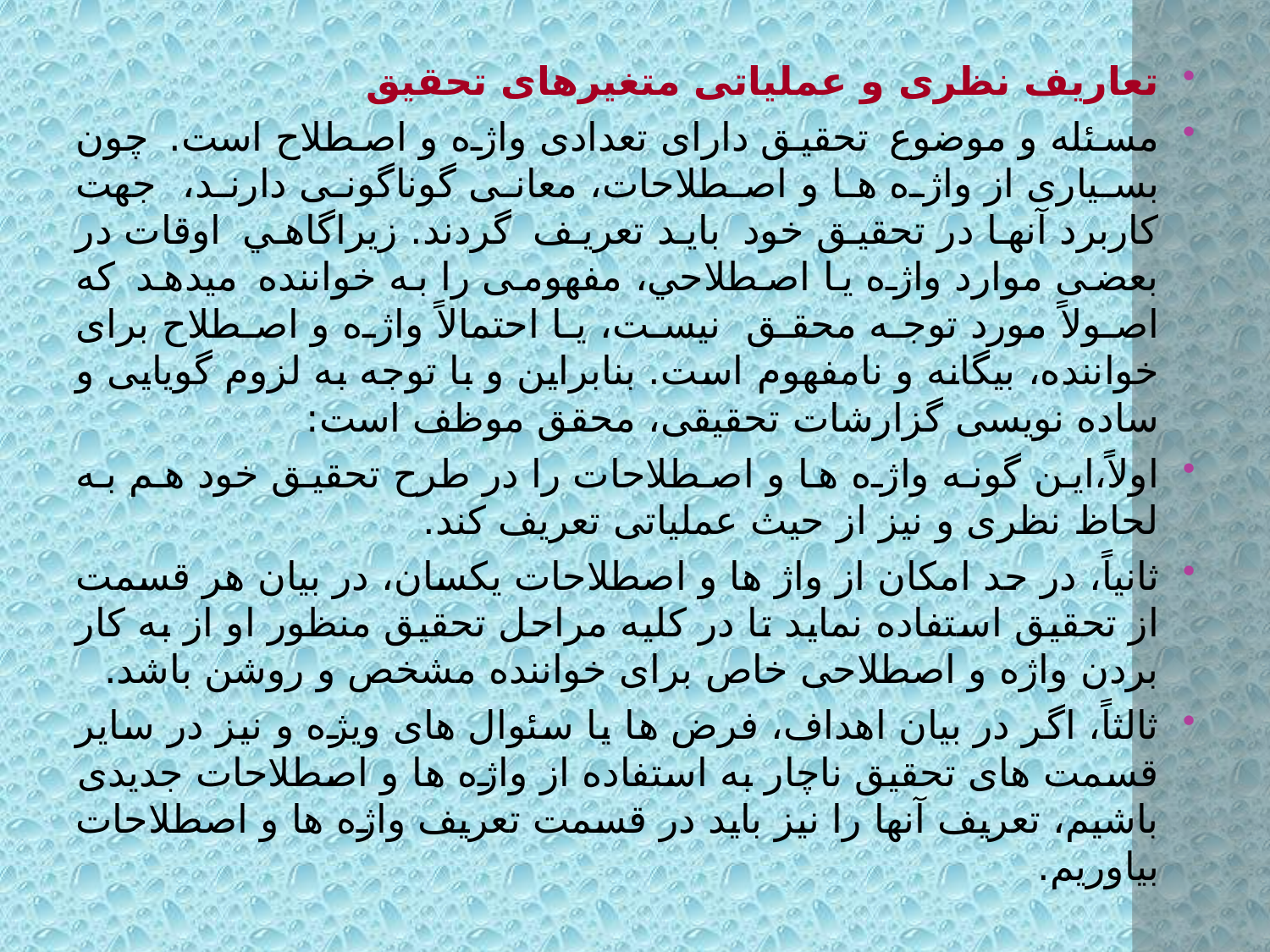

تعاریف نظری و عملیاتی متغیرهای تحقیق
مسئله و موضوع تحقيق دارای تعدادی واژه و اصطلاح است. چون بسیاری از واژه ها و اصطلاحات، معانی گوناگونی دارند، جهت کاربرد آنها در تحقیق خود بايد تعریف گردند. زیراگاهي اوقات در بعضی موارد واژه یا اصطلاحي، مفهومی را به خواننده ميدهد كه اصولاً مورد توجه محقق نيست، یا احتمالاً واژه و اصطلاح برای خواننده، بیگانه و نامفهوم است. بنابراین و با توجه به لزوم گویایی و ساده نویسی گزارشات تحقیقی، محقق موظف است:
اولاً،این گونه واژه ها و اصطلاحات را در طرح تحقیق خود هم به لحاظ نظری و نیز از حیث عملیاتی تعریف کند.
ثانیاً، در حد امکان از واژ ها و اصطلاحات یکسان، در بیان هر قسمت از تحقیق استفاده نماید تا در کلیه مراحل تحقیق منظور او از به کار بردن واژه و اصطلاحی خاص برای خواننده مشخص و روشن باشد.
ثالثاً، اگر در بیان اهداف، فرض ها یا سئوال های ویژه و نیز در سایر قسمت های تحقیق ناچار به استفاده از واژه ها و اصطلاحات جدیدی باشيم، تعریف آنها را نیز باید در قسمت تعریف واژه ها و اصطلاحات بیاوريم.